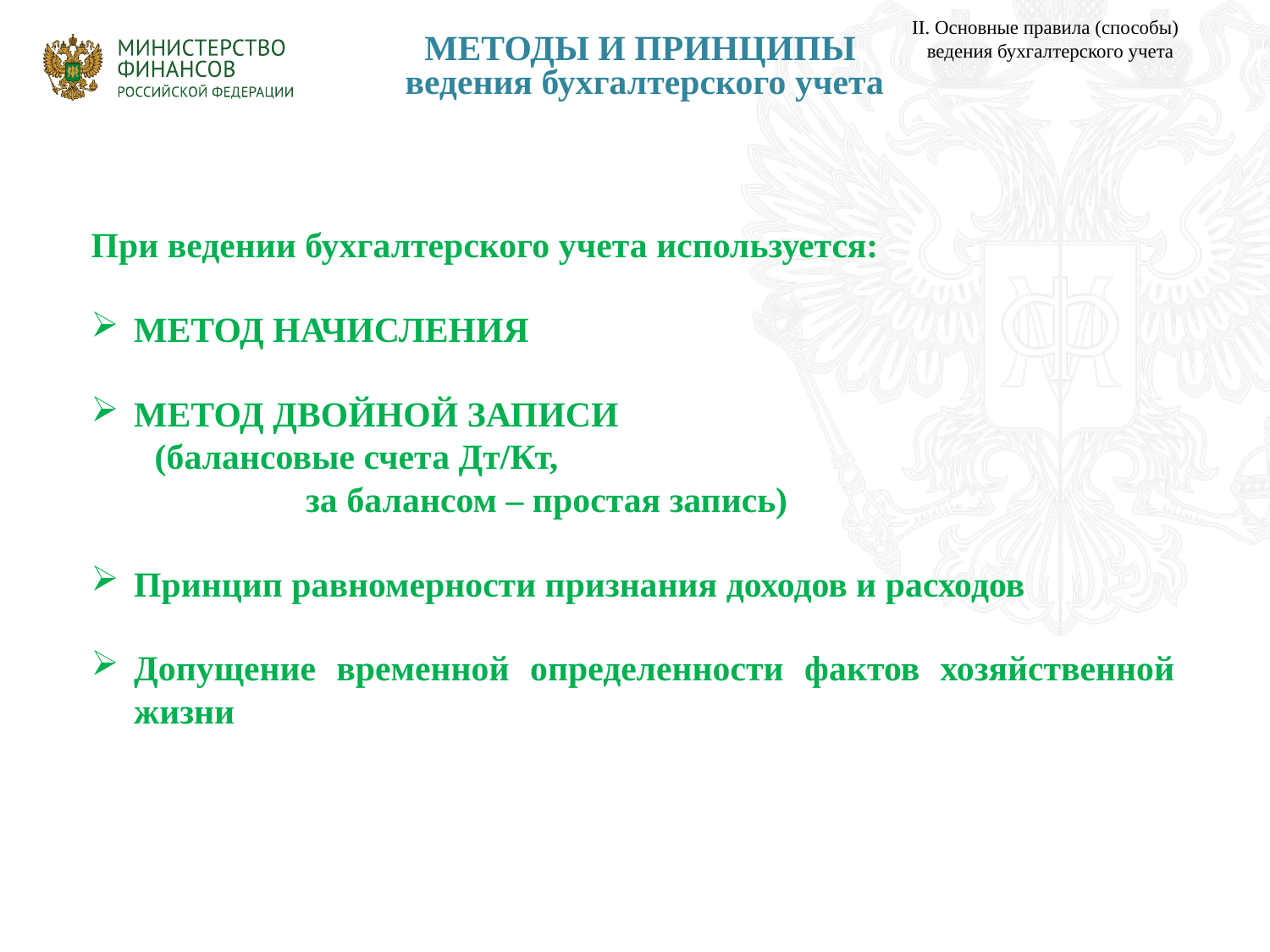

II. Основные правила (способы) ведения бухгалтерского учета
# МЕТОДЫ И ПРИНЦИПЫ ведения бухгалтерского учета

При ведении бухгалтерского учета используется:

МЕТОД НАЧИСЛЕНИЯ

МЕТОД ДВОЙНОЙ ЗАПИСИ
(балансовые счета Дт/Кт,
                 за балансом – простая запись)

Принцип равномерности признания доходов и расходов

Допущение временной определенности фактов хозяйственной жизни